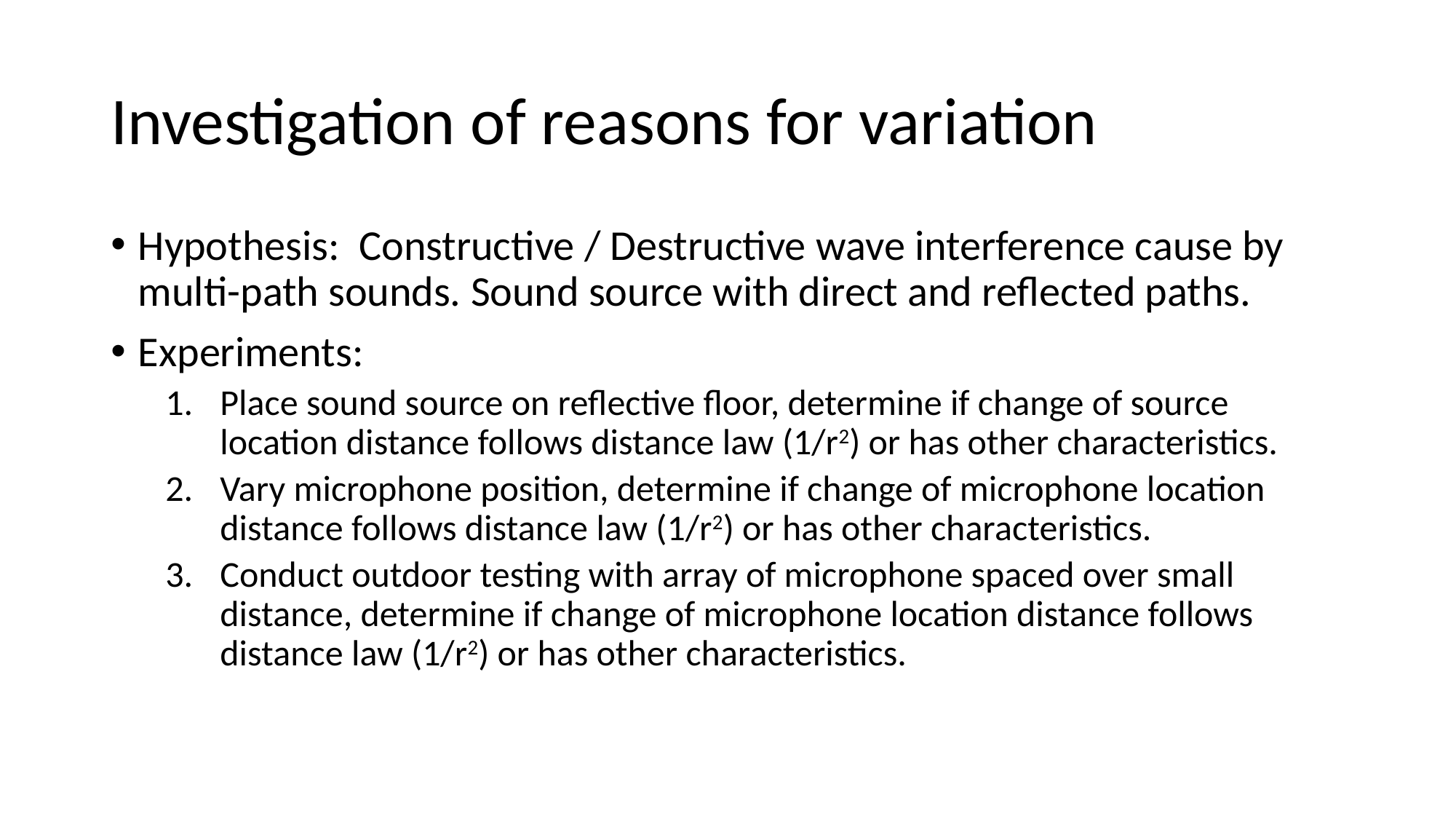

# Investigation of reasons for variation
Hypothesis:  Constructive / Destructive wave interference cause by multi-path sounds. Sound source with direct and reflected paths.
Experiments:
Place sound source on reflective floor, determine if change of source location distance follows distance law (1/r2) or has other characteristics.
Vary microphone position, determine if change of microphone location distance follows distance law (1/r2) or has other characteristics.
Conduct outdoor testing with array of microphone spaced over small distance, determine if change of microphone location distance follows distance law (1/r2) or has other characteristics.